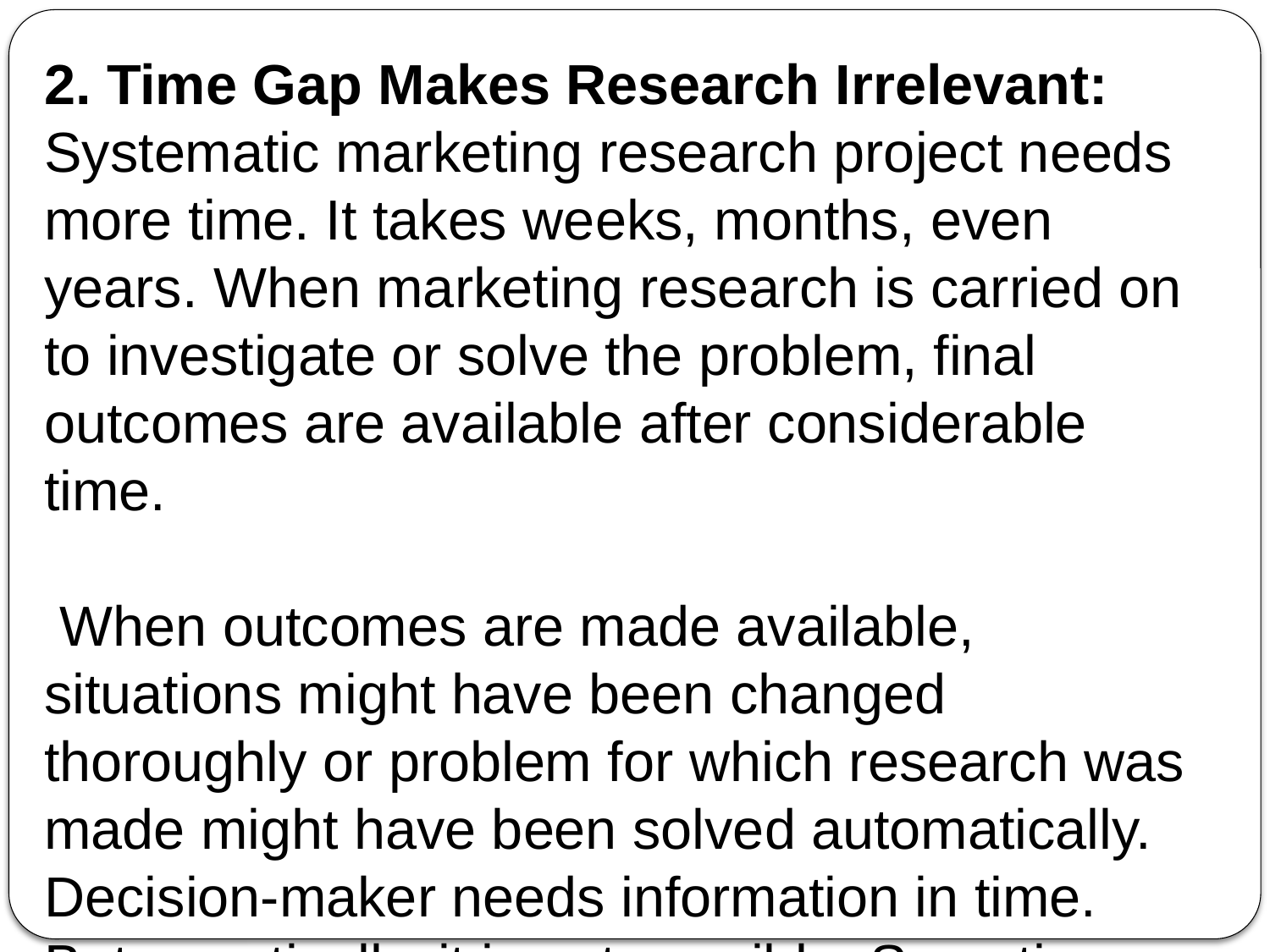

2. Time Gap Makes Research Irrelevant:
Systematic marketing research project needs more time. It takes weeks, months, even years. When marketing research is carried on to investigate or solve the problem, final outcomes are available after considerable time.

 When outcomes are made available, situations might have been changed thoroughly or problem for which research was made might have been solved automatically. Decision-maker needs information in time. But, practically, it is not possible. Sometimes, time, money, and efforts contribute nothing.